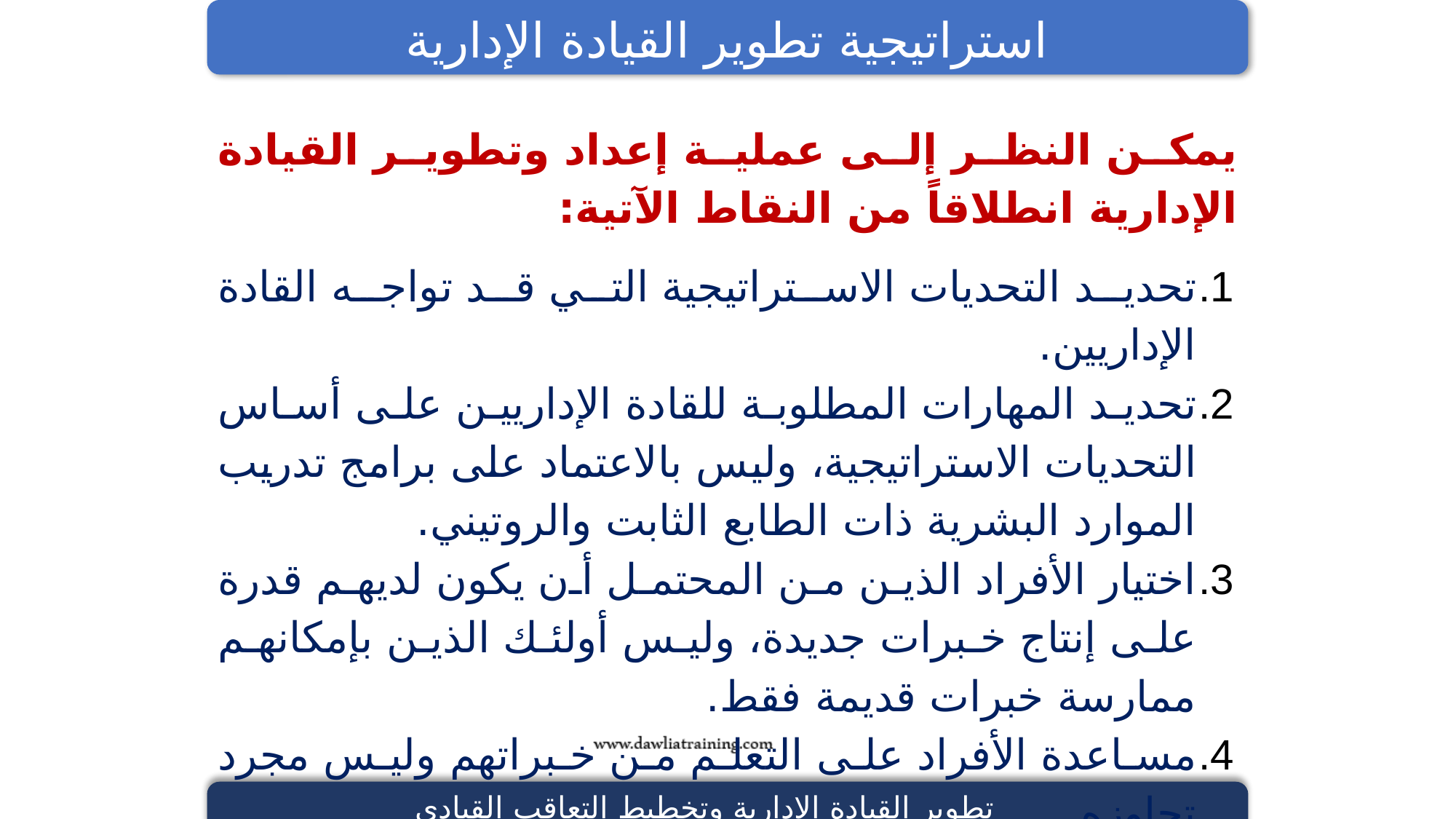

استراتيجية تطوير القيادة الإدارية
يمكن النظر إلى عملية إعداد وتطوير القيادة الإدارية انطلاقاً من النقاط الآتية:
تحديد التحديات الاستراتيجية التي قد تواجه القادة الإداريين.
تحديد المهارات المطلوبة للقادة الإداريين على أساس التحديات الاستراتيجية، وليس بالاعتماد على برامج تدريب الموارد البشرية ذات الطابع الثابت والروتيني.
اختيار الأفراد الذين من المحتمل أن يكون لديهم قدرة على إنتاج خبرات جديدة، وليس أولئك الذين بإمكانهم ممارسة خبرات قديمة فقط.
مساعدة الأفراد على التعلم من خبراتهم وليس مجرد تجاوزه.

تطوير القيادة الإدارية وتخطيط التعاقب القيادي